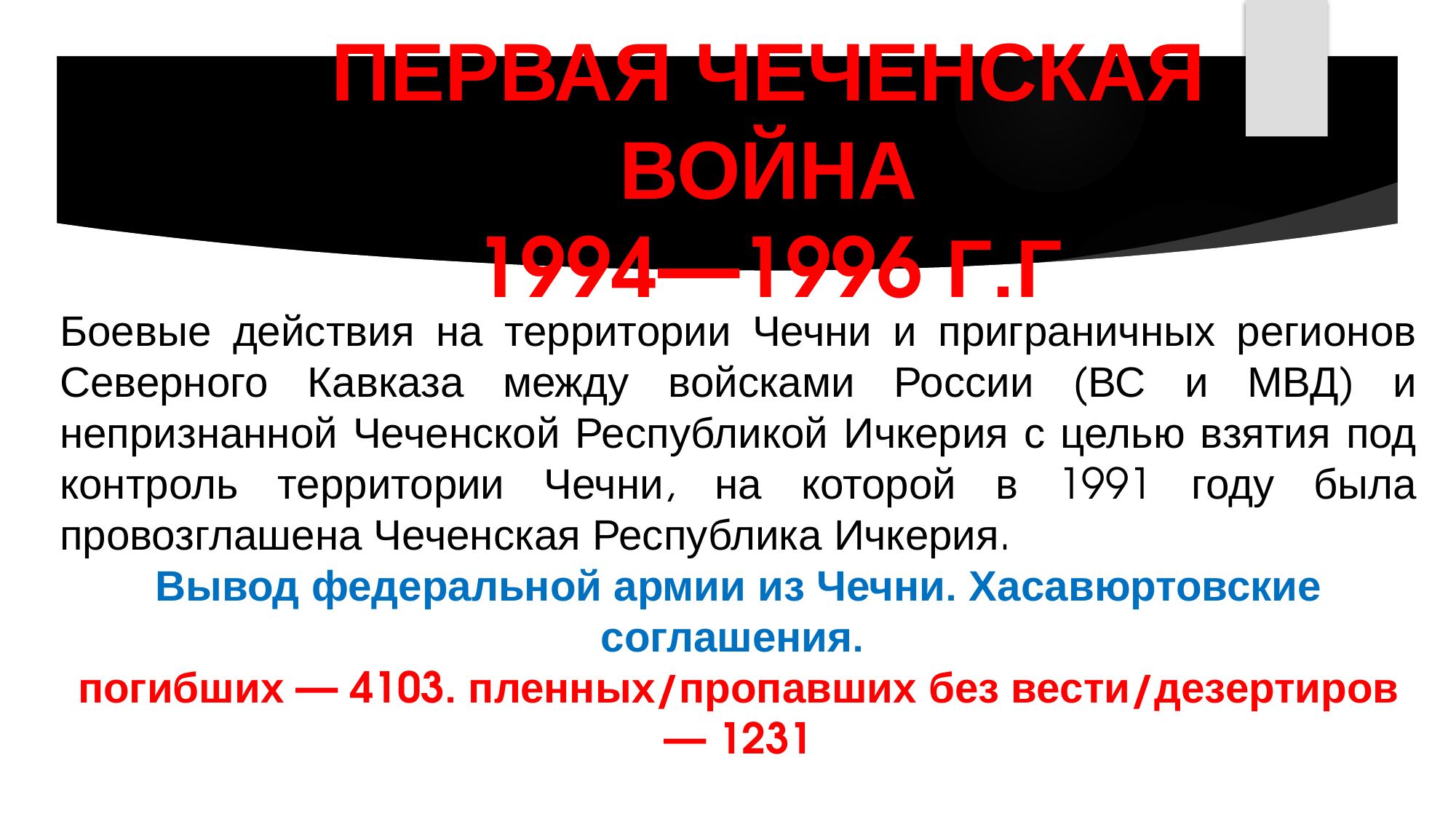

# ПЕРВАЯ ЧЕЧЕНСКАЯ ВОЙНА 1994—1996 Г.Г
Боевые действия на территории Чечни и приграничных регионов Северного Кавказа между войсками России (ВС и МВД) и непризнанной Чеченской Республикой Ичкерия с целью взятия под контроль территории Чечни, на которой в 1991 году была провозглашена Чеченская Республика Ичкерия.
Вывод федеральной армии из Чечни. Хасавюртовские соглашения.
погибших — 4103. пленных/пропавших без вести/дезертиров — 1231